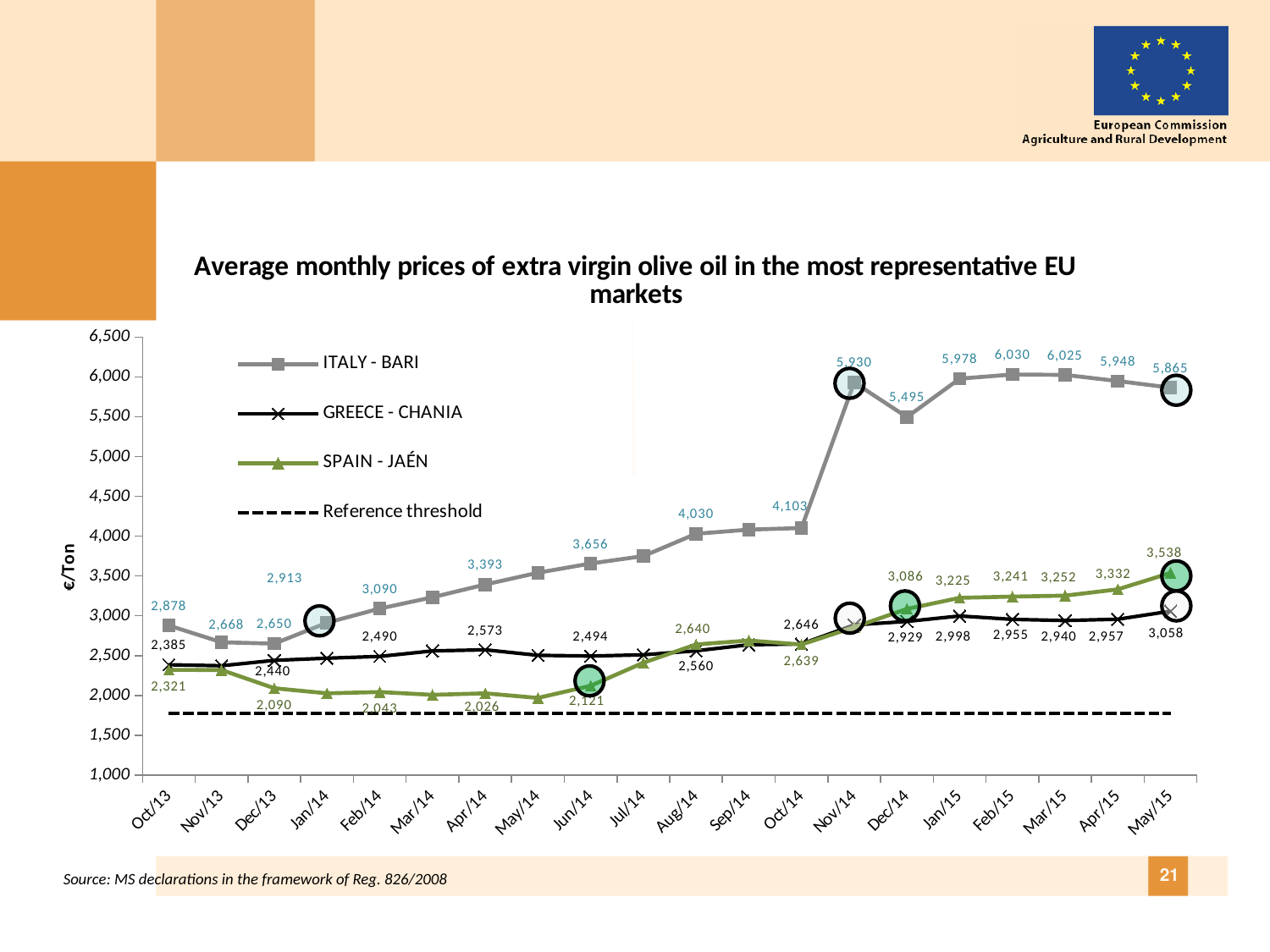

### Chart: Average monthly prices of extra virgin olive oil in the most representative EU markets

| Category |  |  |  |  |
|---|---|---|---|---|
| 41548 | 2877.5 | 2385.0 | 2321.0 | 1779.0 |
| 41579 | 2667.5 | 2372.5 | 2319.25 | 1779.0 |
| 41609 | 2650.0 | 2440.0 | 2090.2 | 1779.0 |
| 41640 | 2912.5 | 2467.5 | 2026.25 | 1779.0 |
| 41671 | 3090.0 | 2490.0 | 2042.75 | 1779.0 |
| 41699 | 3232.0 | 2559.0 | 2007.6 | 1779.0 |
| 41730 | 3392.5 | 2572.5 | 2026.0 | 1779.0 |
| 41760 | 3540.0 | 2503.75 | 1968.5 | 1779.0 |
| 41791 | 3656.0 | 2494.0 | 2120.6 | 1779.0 |
| 41821 | 3750.0 | 2510.0 | 2410.1 | 1779.0 |
| 41852 | 4030.0 | 2560.0 | 2639.7 | 1779.0 |
| 41883 | 4082.0 | 2636.0 | 2689.6 | 1779.0 |
| 41913 | 4102.5 | 2646.25 | 2638.875 | 1779.0 |
| 41944 | 5930.0 | 2885.0 | 2857.5 | 1779.0 |
| 41974 | 5495.0 | 2929.0 | 3085.64 | 1779.0 |
| 42005 | 5977.5 | 2997.5 | 3225.3250000000003 | 1779.0 |
| 42036 | 6030.0 | 2955.0 | 3240.625 | 1779.0 |
| 42064 | 6025.0 | 2940.0 | 3252.46 | 1779.0 |
| 42095 | 5947.5 | 2956.66666666667 | 3331.925 | 1779.0 |
| 42125 | 5865.0 | 3057.5 | 3537.9750000000004 | 1779.0 |
Source: MS declarations in the framework of Reg. 826/2008

21